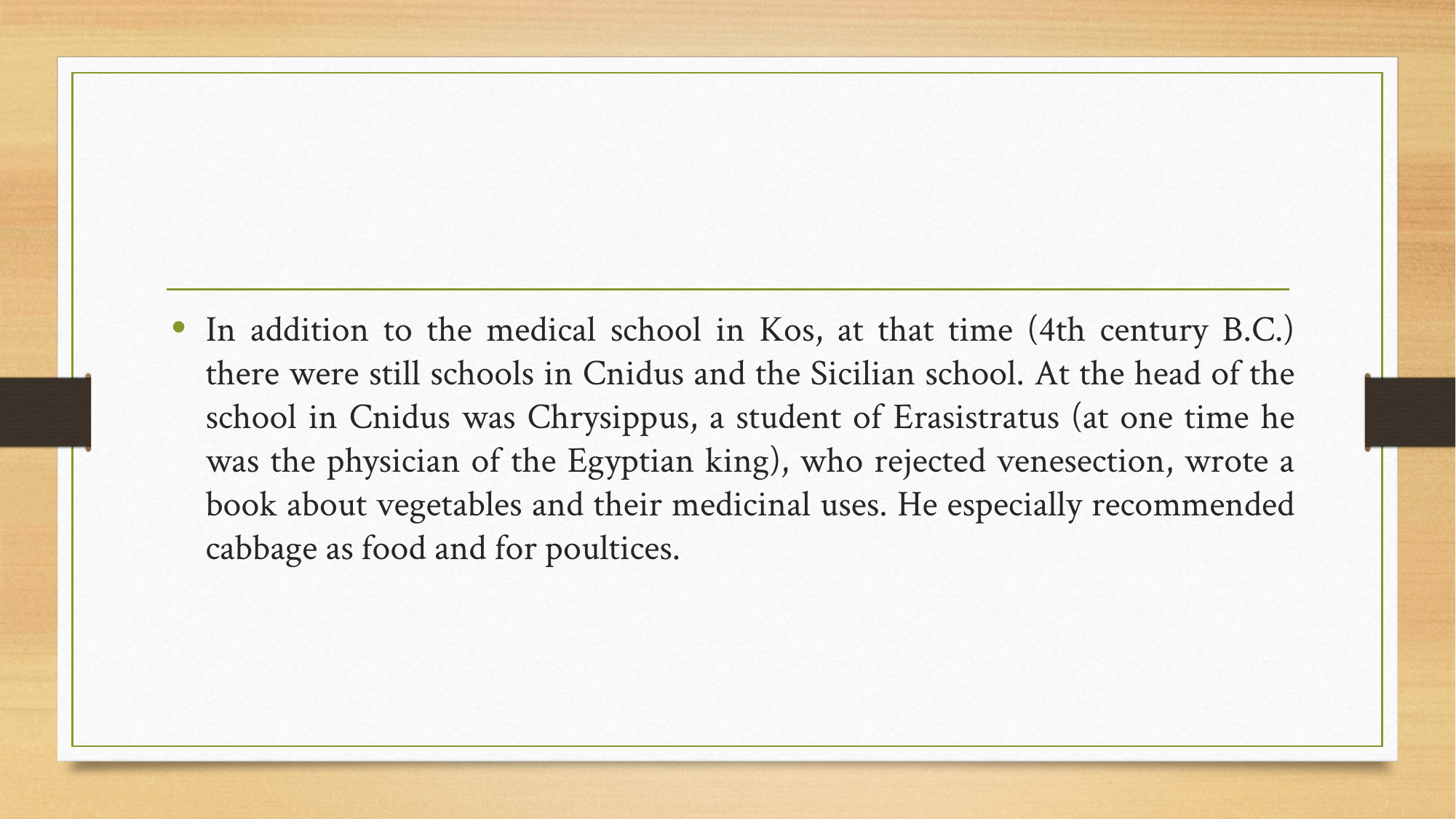

In addition to the medical school in Kos, at that time (4th century B.C.) there were still schools in Cnidus and the Sicilian school. At the head of the school in Cnidus was Chrysippus, a student of Erasistratus (at one time he was the physician of the Egyptian king), who rejected venesection, wrote a book about vegetables and their medicinal uses. He especially recommended cabbage as food and for poultices.